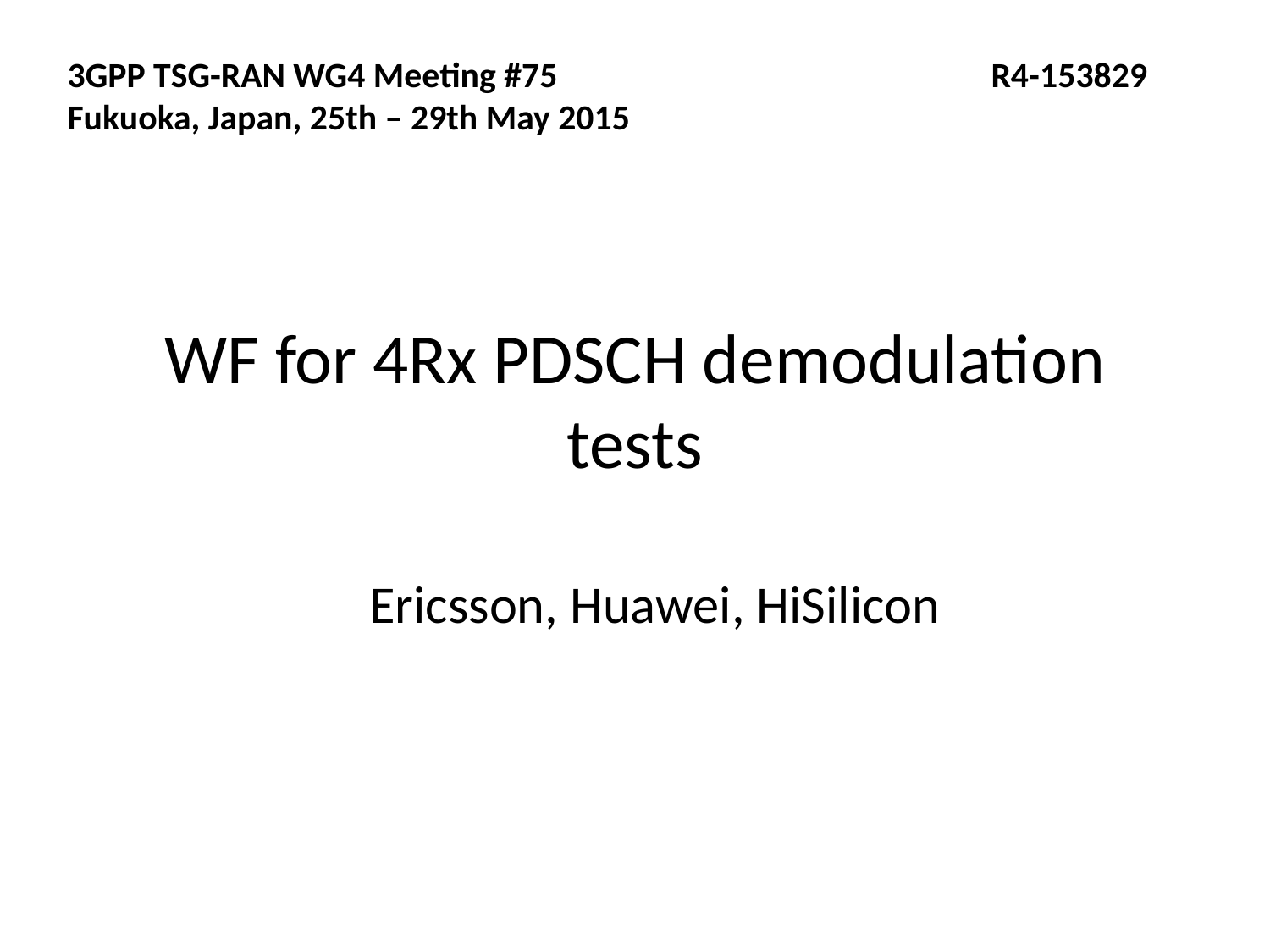

3GPP TSG-RAN WG4 Meeting #75                                                      R4-153829
Fukuoka, Japan, 25th – 29th May 2015
# WF for 4Rx PDSCH demodulation tests
Ericsson, Huawei, HiSilicon